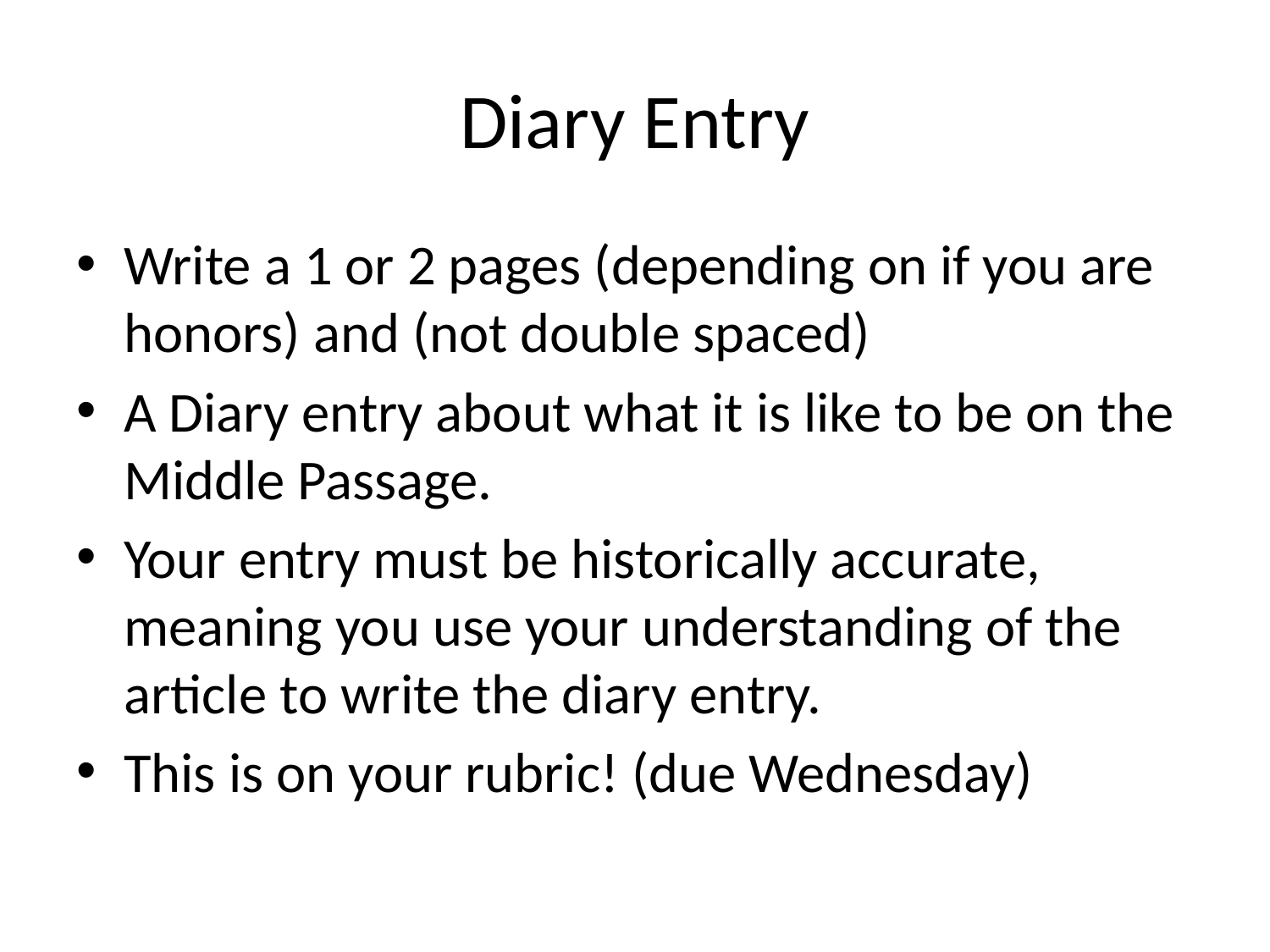

# Diary Entry
Write a 1 or 2 pages (depending on if you are honors) and (not double spaced)
A Diary entry about what it is like to be on the Middle Passage.
Your entry must be historically accurate, meaning you use your understanding of the article to write the diary entry.
This is on your rubric! (due Wednesday)